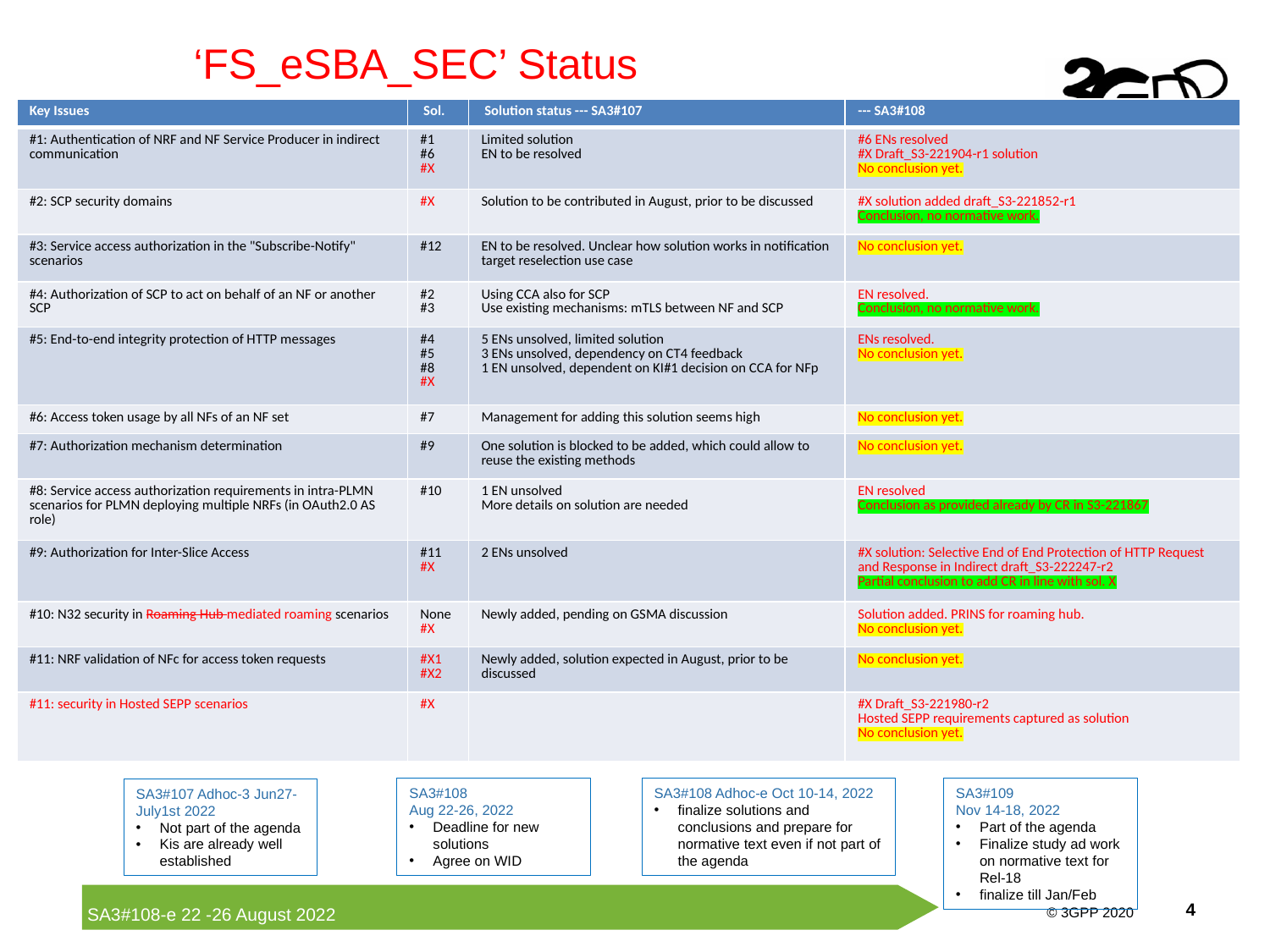

‘FS_eSBA_SEC’ Status
| Key Issues | Sol. | Solution status --- SA3#107 | --- SA3#108 |
| --- | --- | --- | --- |
| #1: Authentication of NRF and NF Service Producer in indirect communication | #1 #6 #X | Limited solution EN to be resolved | #6 ENs resolved #X Draft\_S3-221904-r1 solution No conclusion yet. |
| #2: SCP security domains | #X | Solution to be contributed in August, prior to be discussed | #X solution added draft\_S3-221852-r1 Conclusion, no normative work. |
| #3: Service access authorization in the "Subscribe-Notify" scenarios | #12 | EN to be resolved. Unclear how solution works in notification target reselection use case | No conclusion yet. |
| #4: Authorization of SCP to act on behalf of an NF or another SCP | #2 #3 | Using CCA also for SCP Use existing mechanisms: mTLS between NF and SCP | EN resolved. Conclusion, no normative work. |
| #5: End-to-end integrity protection of HTTP messages | #4 #5 #8 #X | 5 ENs unsolved, limited solution 3 ENs unsolved, dependency on CT4 feedback 1 EN unsolved, dependent on KI#1 decision on CCA for NFp | ENs resolved. No conclusion yet. |
| #6: Access token usage by all NFs of an NF set | #7 | Management for adding this solution seems high | No conclusion yet. |
| #7: Authorization mechanism determination | #9 | One solution is blocked to be added, which could allow to reuse the existing methods | No conclusion yet. |
| #8: Service access authorization requirements in intra-PLMN scenarios for PLMN deploying multiple NRFs (in OAuth2.0 AS role) | #10 | 1 EN unsolved More details on solution are needed | EN resolved Conclusion as provided already by CR in S3-221867 |
| #9: Authorization for Inter-Slice Access | #11 #X | 2 ENs unsolved | #X solution: Selective End of End Protection of HTTP Request and Response in Indirect draft\_S3-222247-r2 Partial conclusion to add CR in line with sol. X |
| #10: N32 security in Roaming Hub mediated roaming scenarios | None #X | Newly added, pending on GSMA discussion | Solution added. PRINS for roaming hub. No conclusion yet. |
| #11: NRF validation of NFc for access token requests | #X1 #X2 | Newly added, solution expected in August, prior to be discussed | No conclusion yet. |
| #11: security in Hosted SEPP scenarios | #X |  | #X Draft\_S3-221980-r2 Hosted SEPP requirements captured as solution No conclusion yet. |
SA3#108
Aug 22-26, 2022
Deadline for new solutions
Agree on WID
SA3#108 Adhoc-e Oct 10-14, 2022
finalize solutions and conclusions and prepare for normative text even if not part of the agenda
SA3#109
Nov 14-18, 2022
Part of the agenda
Finalize study ad work on normative text for Rel-18
finalize till Jan/Feb
SA3#107 Adhoc-3 Jun27-July1st 2022
Not part of the agenda
Kis are already well established